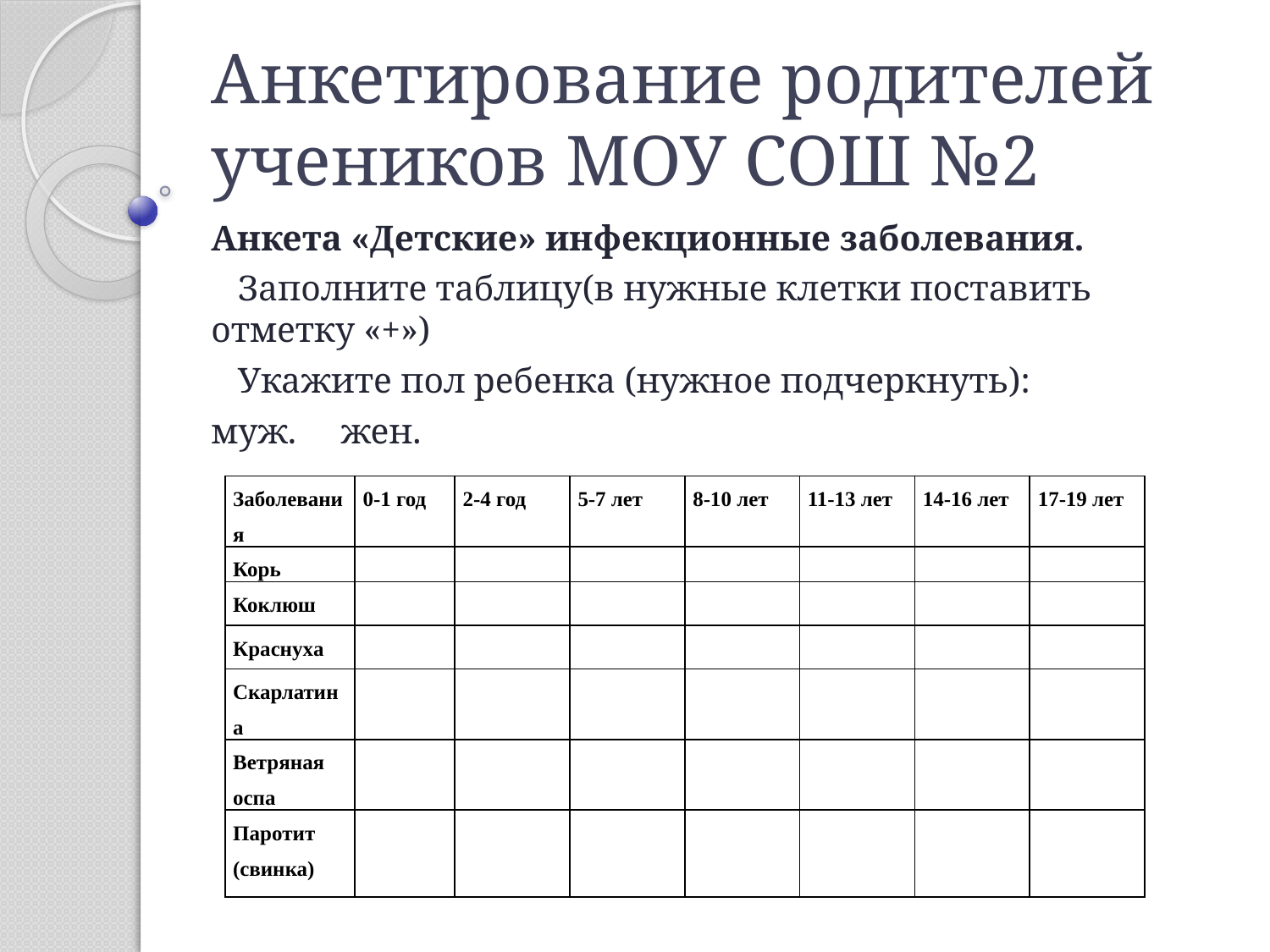

# Анкетирование родителей учеников МОУ СОШ №2
Анкета «Детские» инфекционные заболевания.
   Заполните таблицу(в нужные клетки поставить отметку «+»)
   Укажите пол ребенка (нужное подчеркнуть):
муж.     жен.

| Заболевания | 0-1 год | 2-4 год | 5-7 лет | 8-10 лет | 11-13 лет | 14-16 лет | 17-19 лет |
| --- | --- | --- | --- | --- | --- | --- | --- |
| Корь |  |  |  |  |  |  |  |
| Коклюш |  |  |  |  |  |  |  |
| Краснуха |  |  |  |  |  |  |  |
| Скарлатина |  |  |  |  |  |  |  |
| Ветряная оспа |  |  |  |  |  |  |  |
| Паротит (свинка) |  |  |  |  |  |  |  |